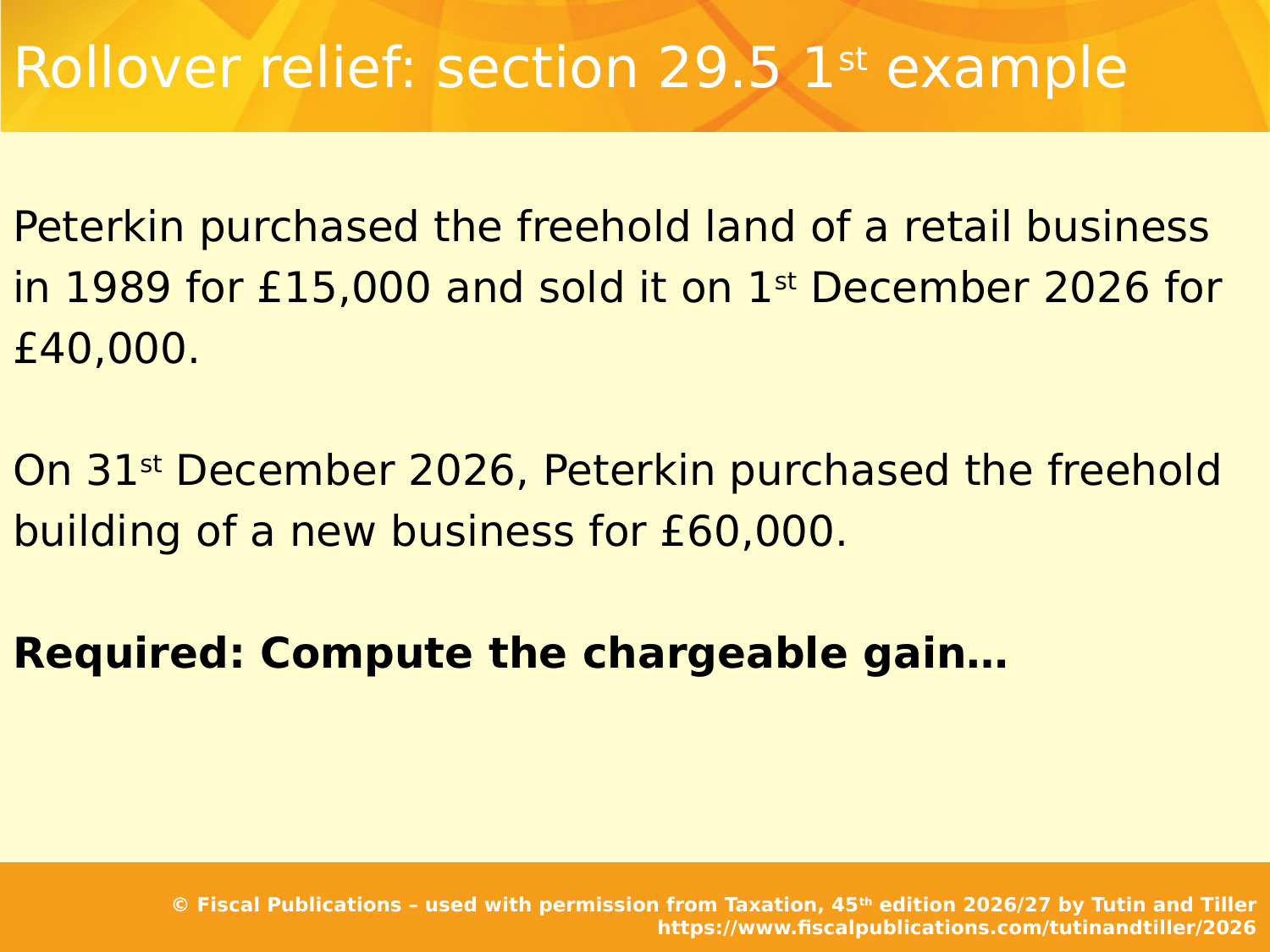

# Rollover relief: section 29.5 1st example

Peterkin purchased the freehold land of a retail business in 1989 for £15,000 and sold it on 1st December 2026 for £40,000.

On 31st December 2026, Peterkin purchased the freehold building of a new business for £60,000.

Required: Compute the chargeable gain…